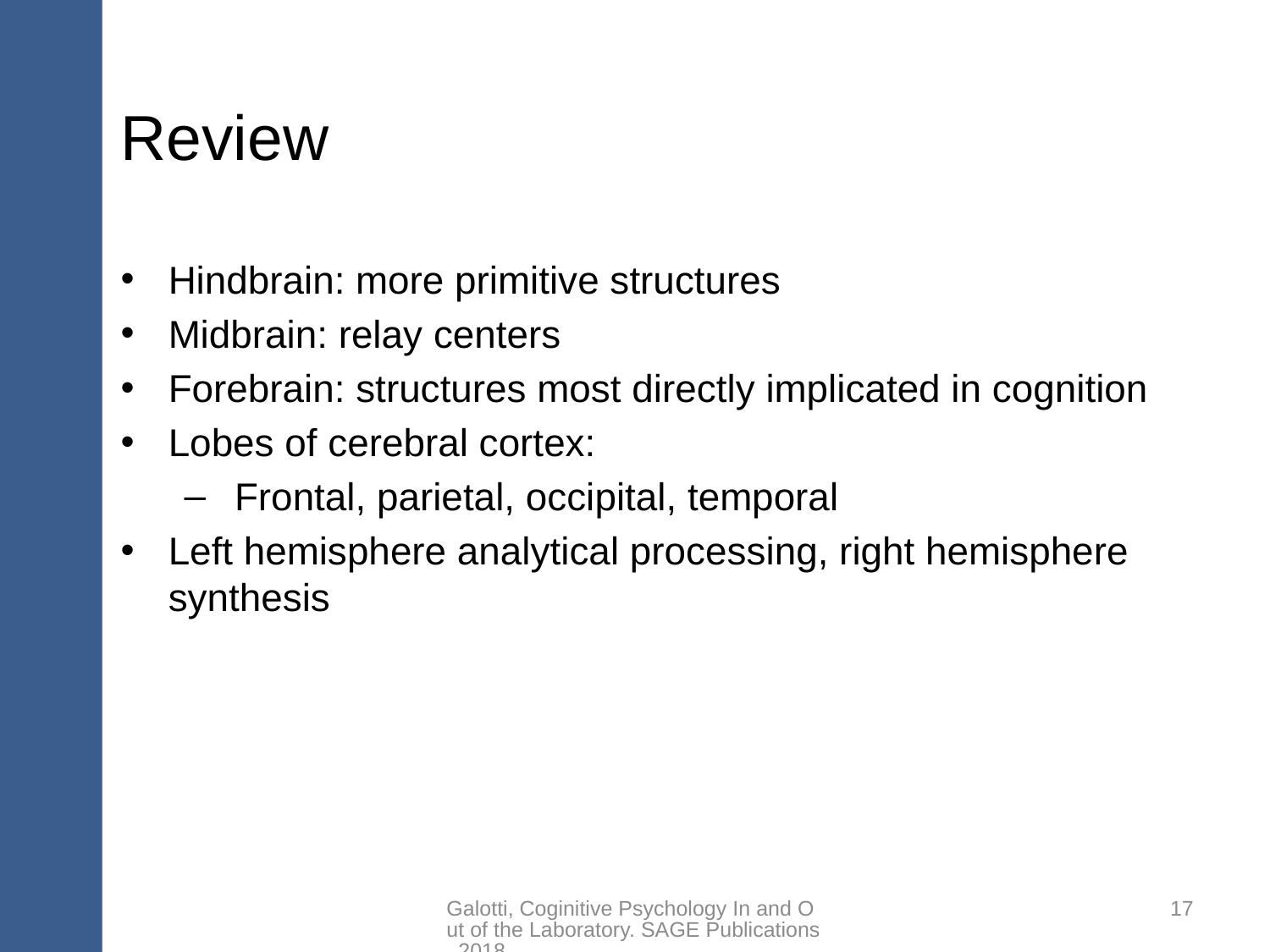

# Review
Hindbrain: more primitive structures
Midbrain: relay centers
Forebrain: structures most directly implicated in cognition
Lobes of cerebral cortex:
 Frontal, parietal, occipital, temporal
Left hemisphere analytical processing, right hemisphere synthesis
Galotti, Coginitive Psychology In and Out of the Laboratory. SAGE Publications, 2018.
17